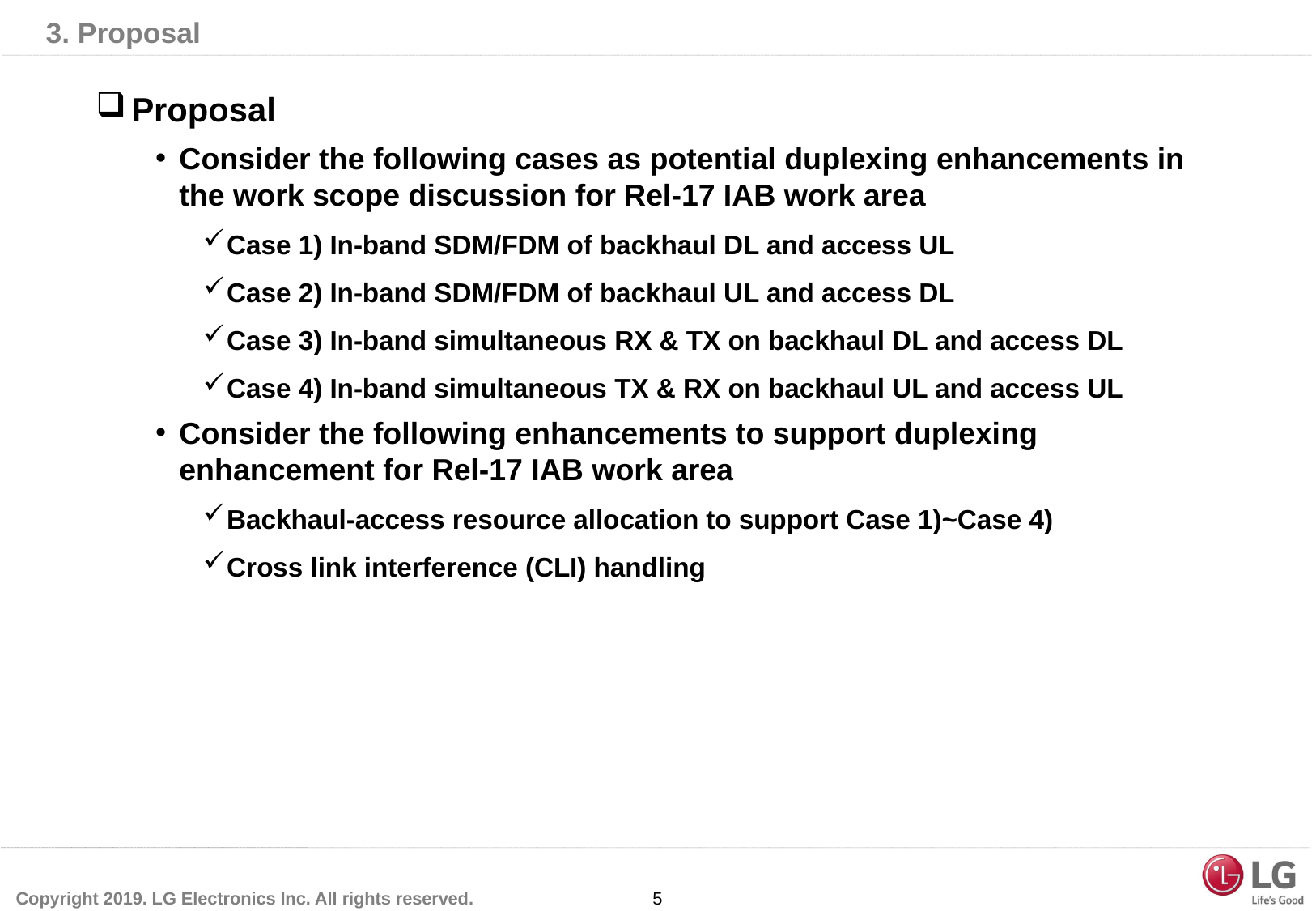

# 3. Proposal
Proposal
Consider the following cases as potential duplexing enhancements in the work scope discussion for Rel-17 IAB work area
Case 1) In-band SDM/FDM of backhaul DL and access UL
Case 2) In-band SDM/FDM of backhaul UL and access DL
Case 3) In-band simultaneous RX & TX on backhaul DL and access DL
Case 4) In-band simultaneous TX & RX on backhaul UL and access UL
Consider the following enhancements to support duplexing enhancement for Rel-17 IAB work area
Backhaul-access resource allocation to support Case 1)~Case 4)
Cross link interference (CLI) handling